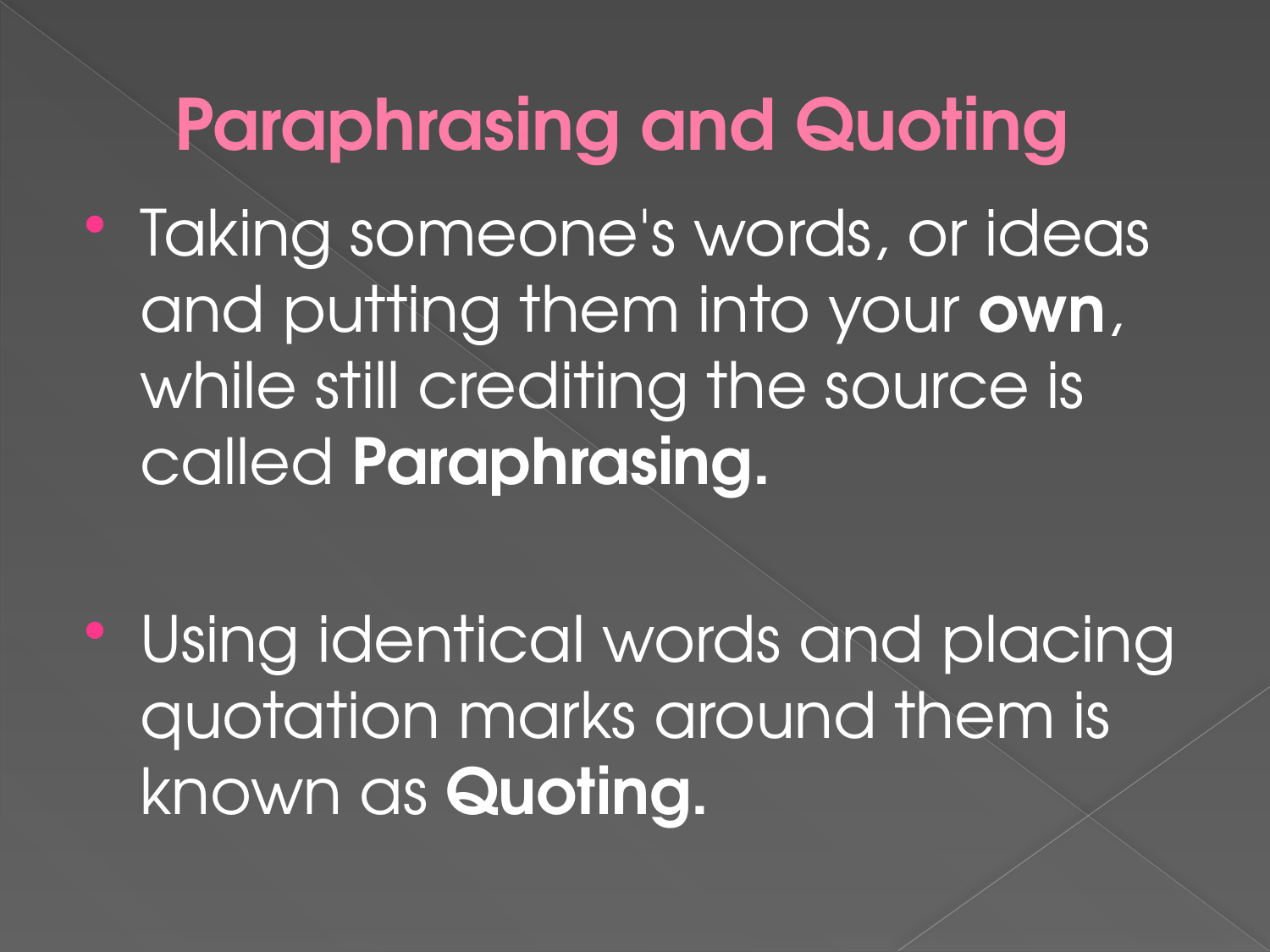

# Paraphrasing and Quoting
Taking someone's words, or ideas and putting them into your own, while still crediting the source is called Paraphrasing.

Using identical words and placing quotation marks around them is known as Quoting.